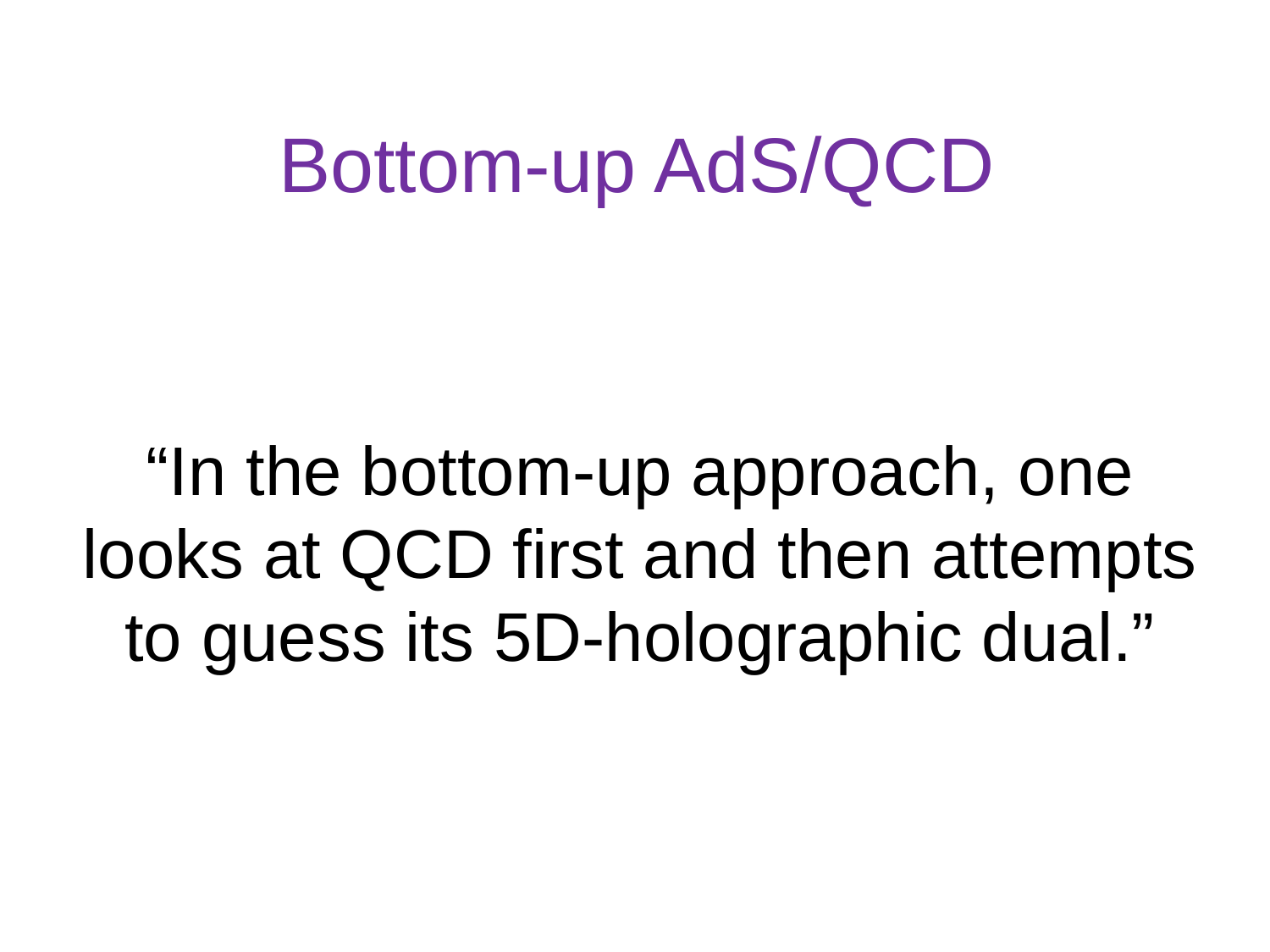

Bottom-up AdS/QCD
“In the bottom-up approach, one looks at QCD first and then attempts to guess its 5D-holographic dual.”